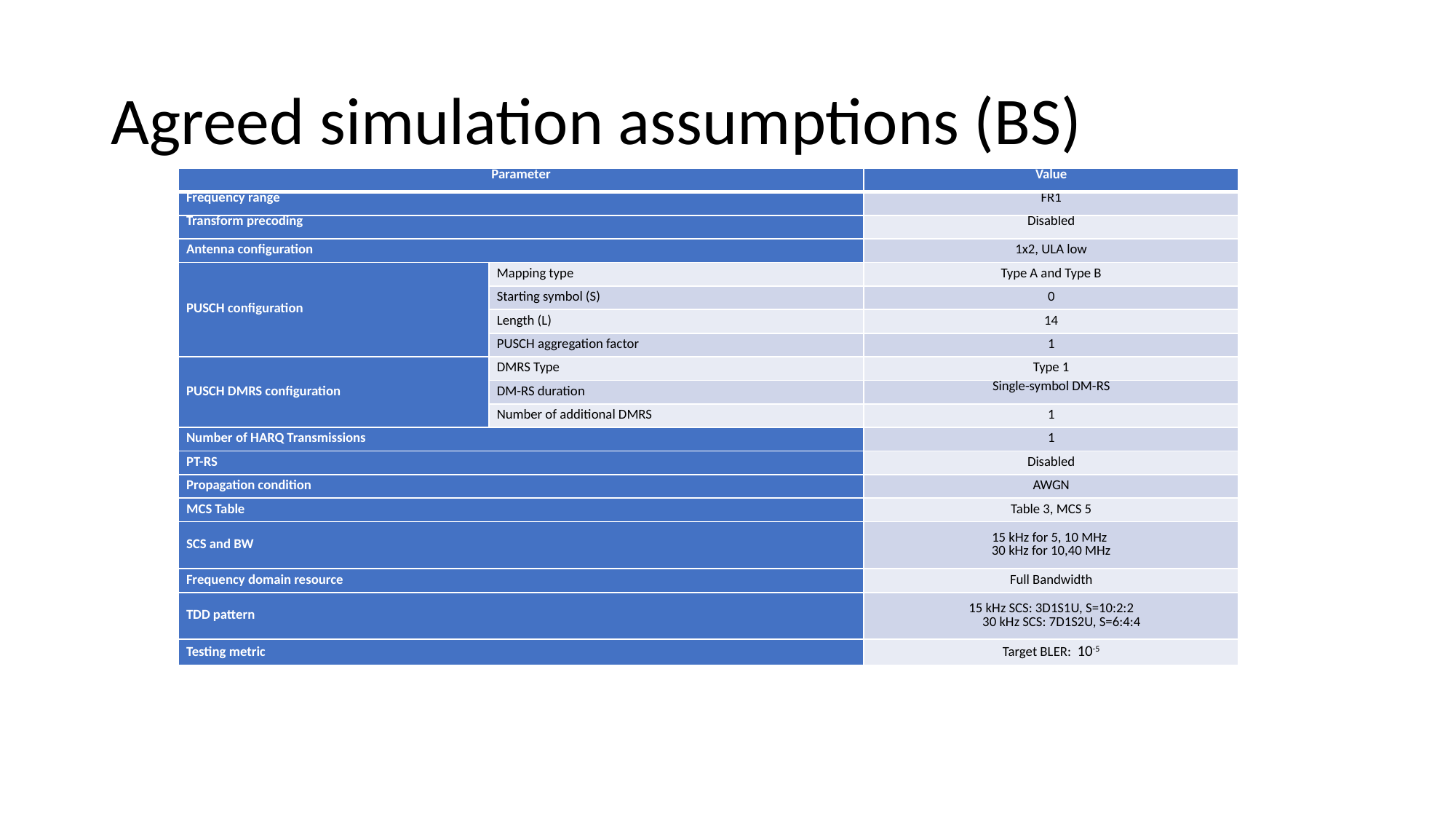

# Agreed simulation assumptions (BS)
| Parameter |  | Value |
| --- | --- | --- |
| Frequency range |  | FR1 |
| Transform precoding |  | Disabled |
| Antenna configuration |  | 1x2, ULA low |
| PUSCH configuration | Mapping type | Type A and Type B |
|  | Starting symbol (S) | 0 |
|  | Length (L) | 14 |
|  | PUSCH aggregation factor | 1 |
| PUSCH DMRS configuration | DMRS Type | Type 1 |
|  | DM-RS duration | Single-symbol DM-RS |
|  | Number of additional DMRS | 1 |
| Number of HARQ Transmissions |  | 1 |
| PT-RS |  | Disabled |
| Propagation condition |  | AWGN |
| MCS Table |  | Table 3, MCS 5 |
| SCS and BW |  | 15 kHz for 5, 10 MHz 30 kHz for 10,40 MHz |
| Frequency domain resource |  | Full Bandwidth |
| TDD pattern |  | 15 kHz SCS: 3D1S1U, S=10:2:2 30 kHz SCS: 7D1S2U, S=6:4:4 |
| Testing metric |  | Target BLER: 10-5 |